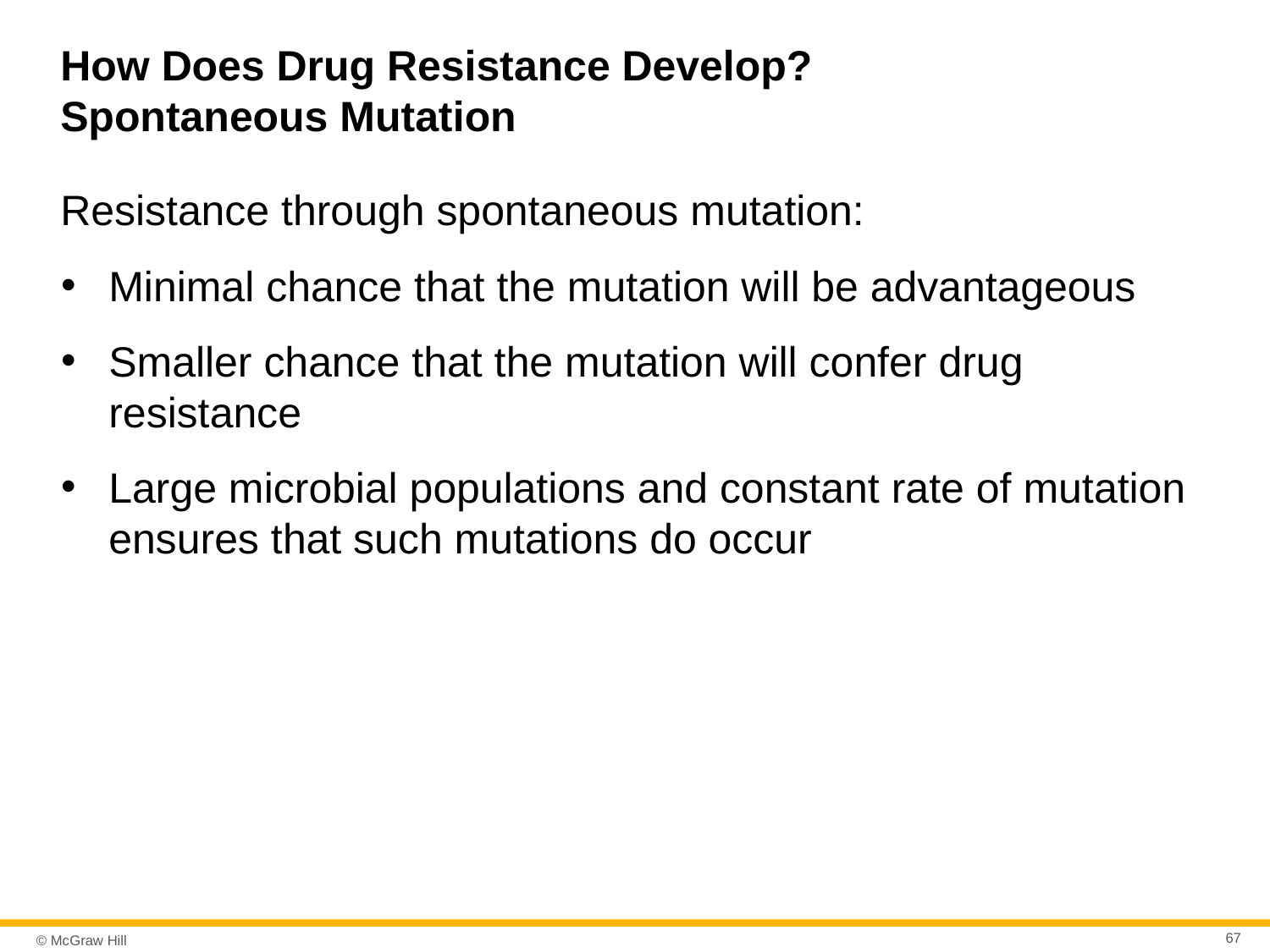

# How Does Drug Resistance Develop? Spontaneous Mutation
Resistance through spontaneous mutation:
Minimal chance that the mutation will be advantageous
Smaller chance that the mutation will confer drug resistance
Large microbial populations and constant rate of mutation ensures that such mutations do occur